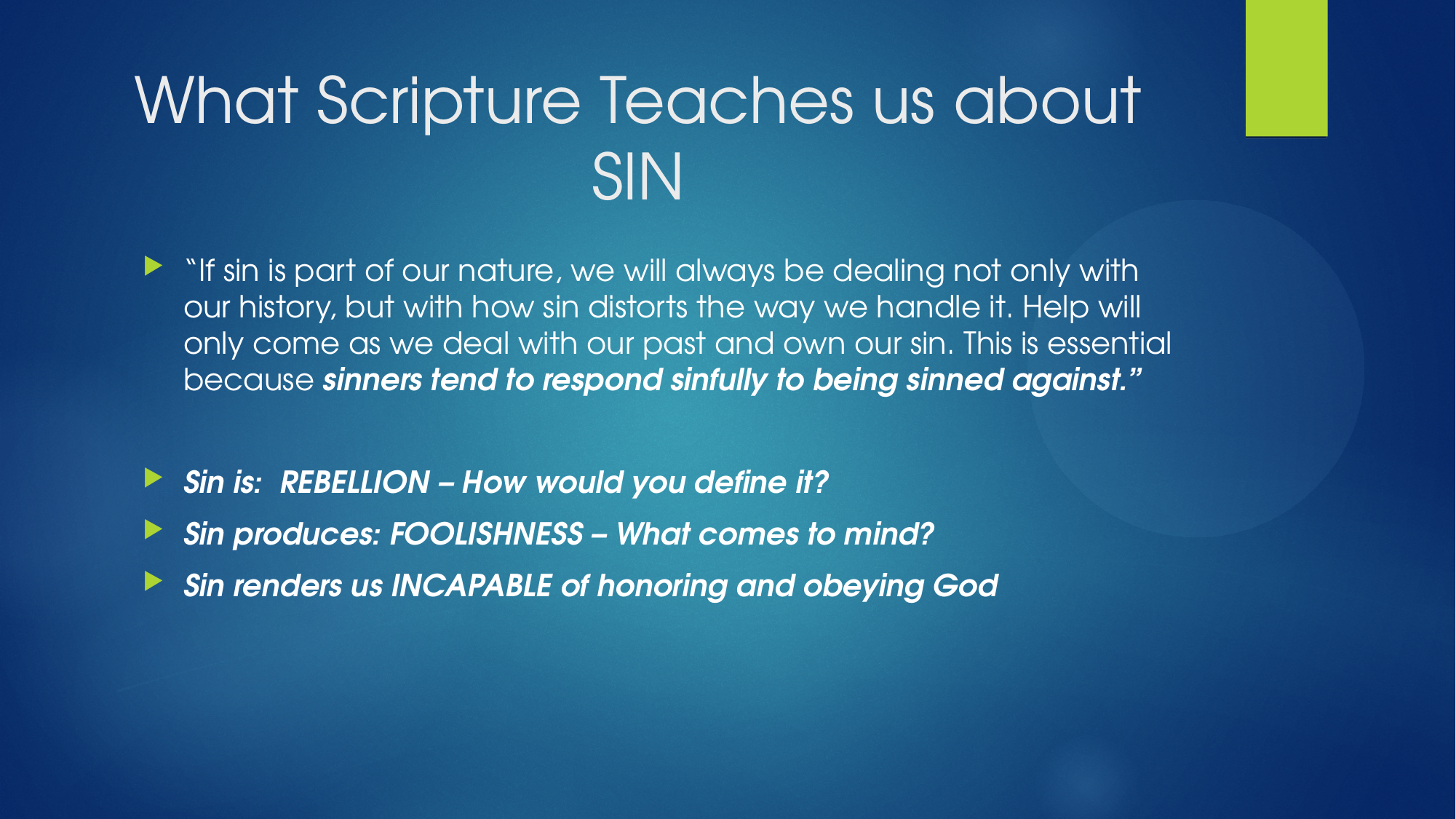

# What Scripture Teaches us about SIN
“If sin is part of our nature, we will always be dealing not only with our history, but with how sin distorts the way we handle it. Help will only come as we deal with our past and own our sin. This is essential because sinners tend to respond sinfully to being sinned against.”

Sin is:  REBELLION – How would you define it?
Sin produces: FOOLISHNESS – What comes to mind?
Sin renders us INCAPABLE of honoring and obeying God